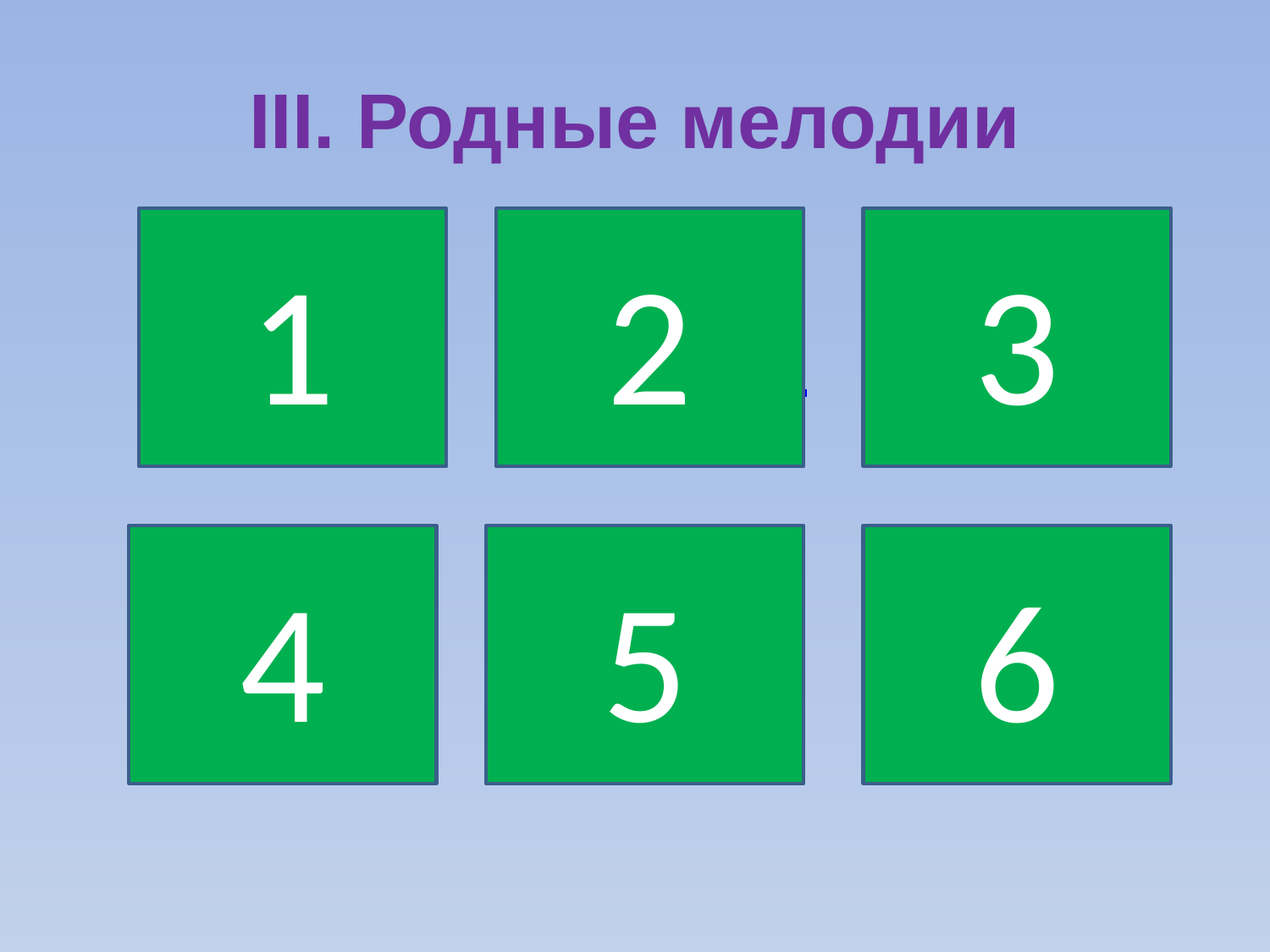

# III. Родные мелодии
1
2
3
на
весна
поёт
4
5
6
это
снова
дворе